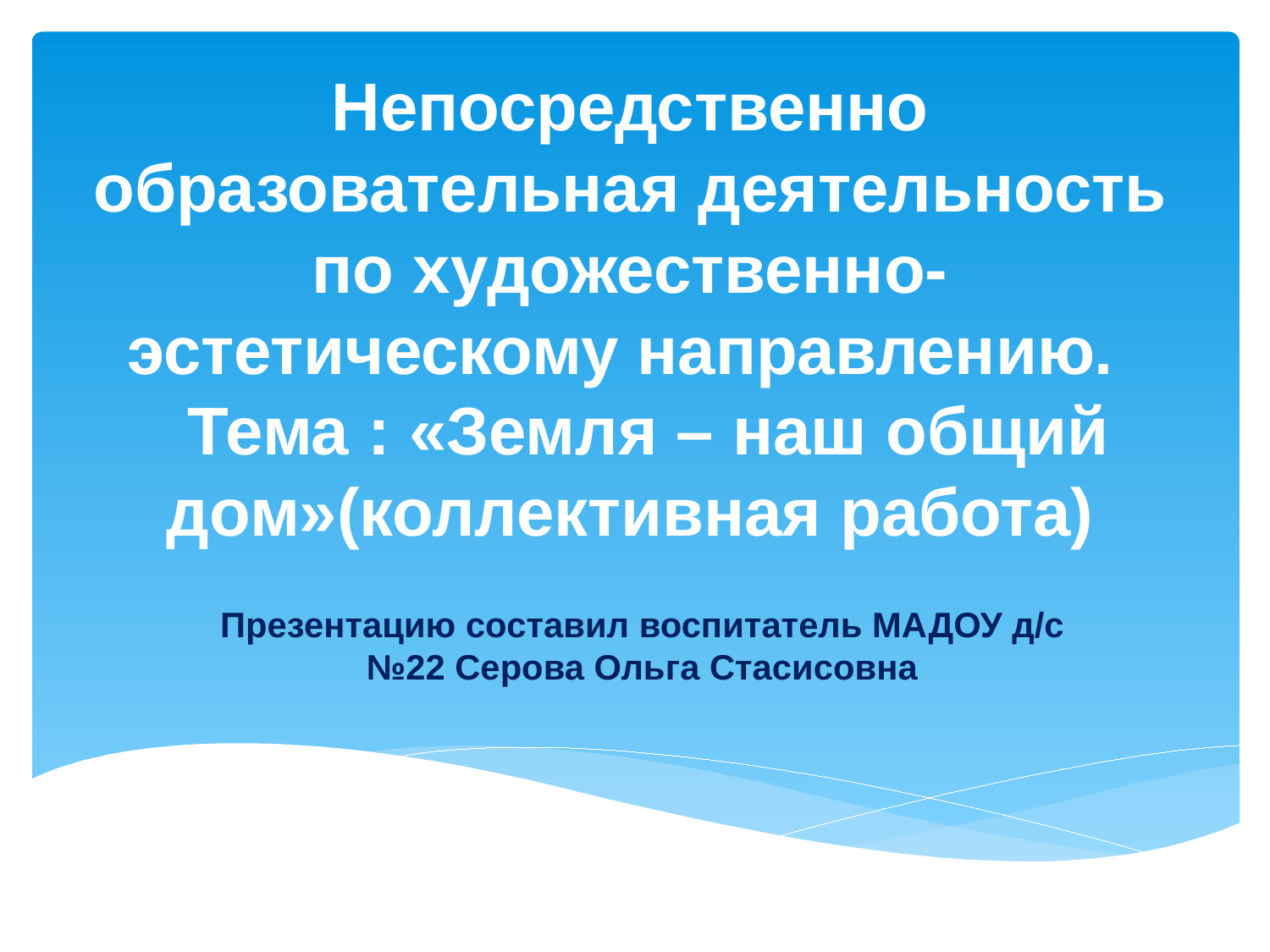

# Непосредственно образовательная деятельность по художественно- эстетическому направлению. Тема : «Земля – наш общий дом»(коллективная работа)
Презентацию составил воспитатель МАДОУ д/с №22 Серова Ольга Стасисовна